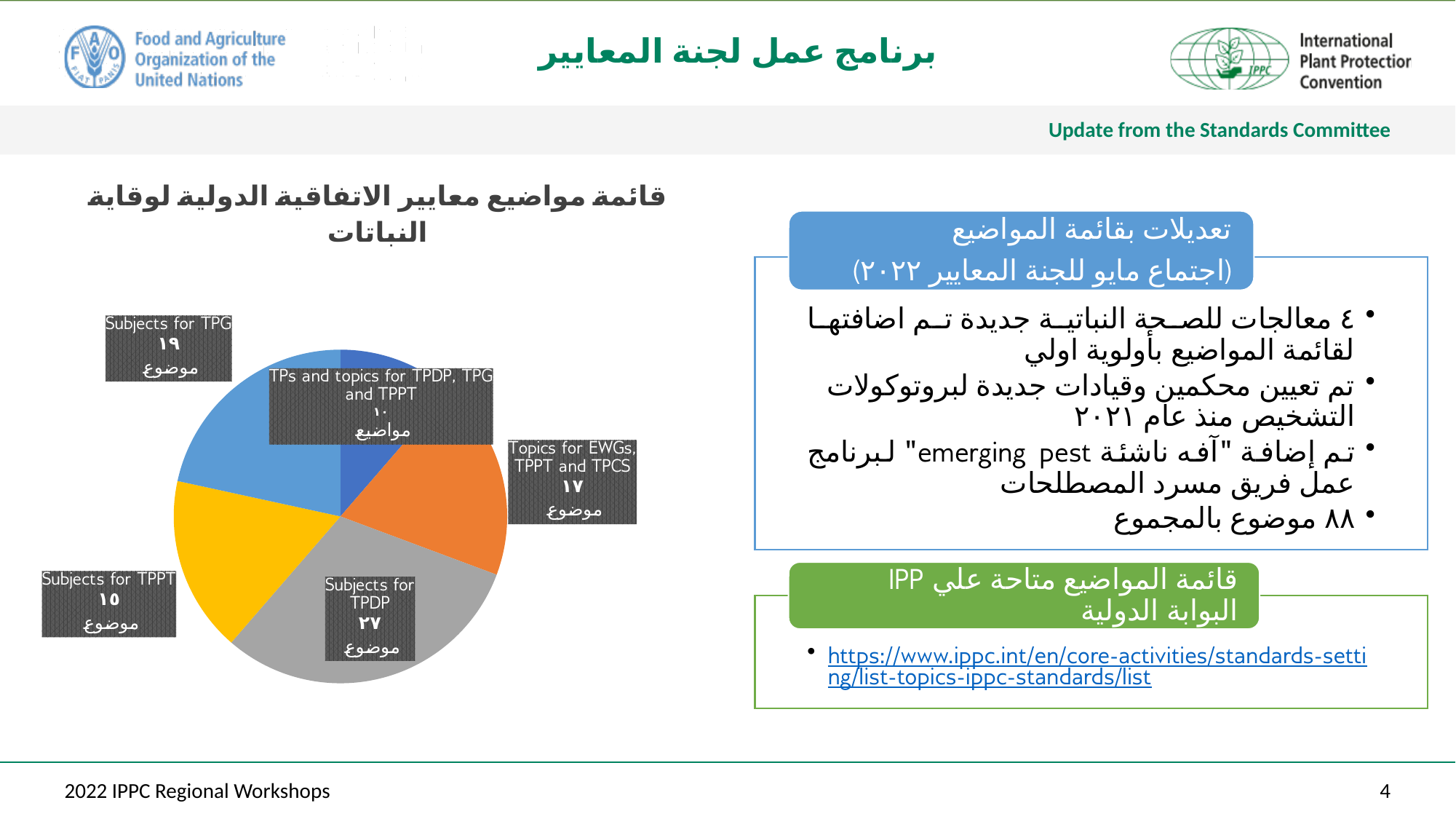

# برنامج عمل لجنة المعايير

### Chart: قائمة مواضيع معايير الاتفاقية الدولية لوقاية النباتات

| Category | Number |
|---|---|
| TPs and topics for TPDP, TPG and TPPT | 10.0 |
| Topics for EWGs, TPPT and TPCS | 17.0 |
| Subjects for TPDP | 27.0 |
| Subjects for TPPT | 15.0 |
| Subjects for TPG | 19.0 |
٤ معالجات للصحة النباتية جديدة تم اضافتها لقائمة المواضيع بأولوية اولي
تم تعيين محكمين وقيادات جديدة لبروتوكولات التشخيص منذ عام ٢٠٢١
تم إضافة "آفه ناشئة emerging pest" لبرنامج عمل فريق مسرد المصطلحات
٨٨ موضوع بالمجموع
تعديلات بقائمة المواضيع
(اجتماع مايو للجنة المعايير ٢٠٢٢)
https://www.ippc.int/en/core-activities/standards-setting/list-topics-ippc-standards/list
IPP قائمة المواضيع متاحة علي البوابة الدولية